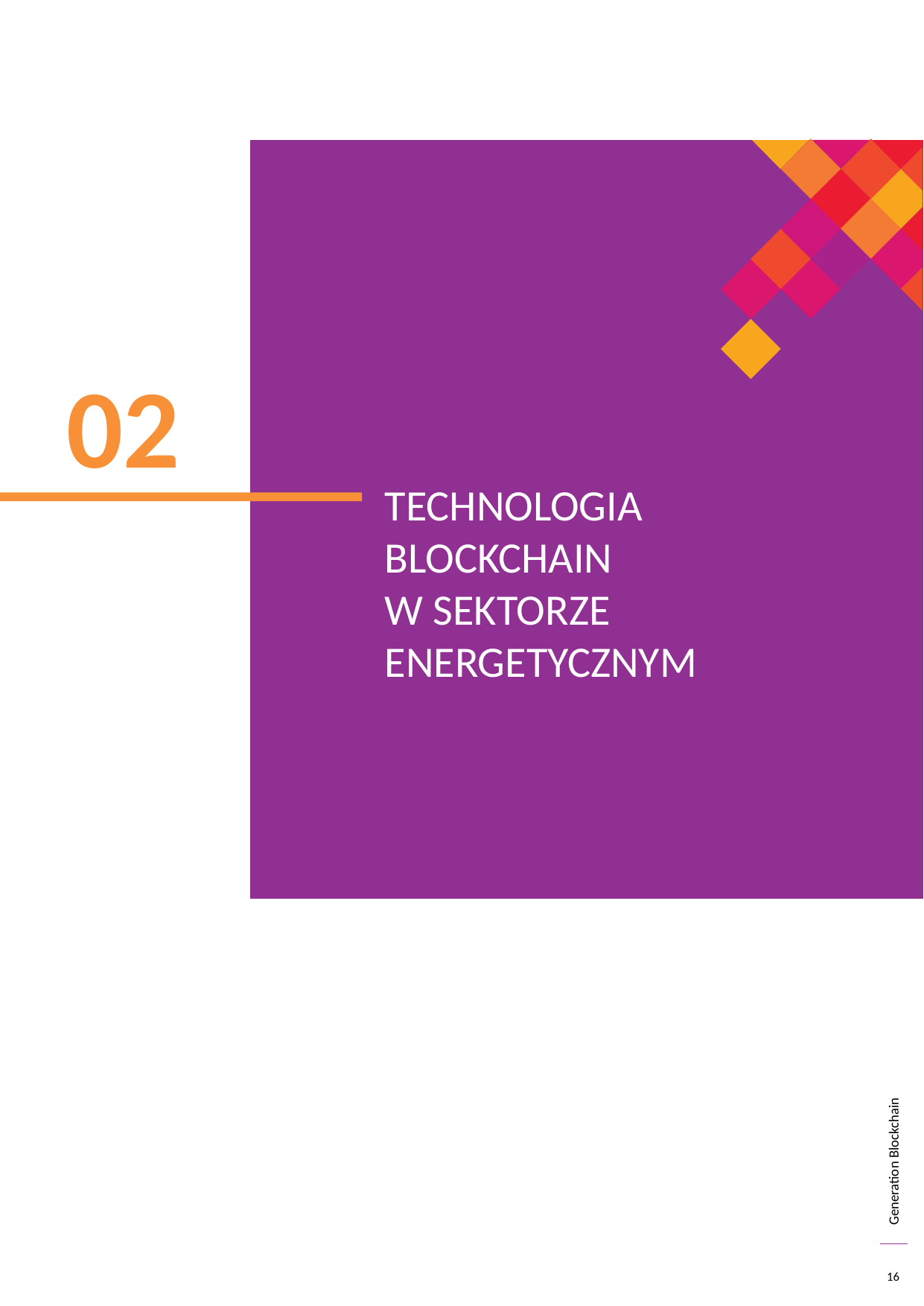

02
TECHNOLOGIA BLOCKCHAIN
W SEKTORZE ENERGETYCZNYM
16